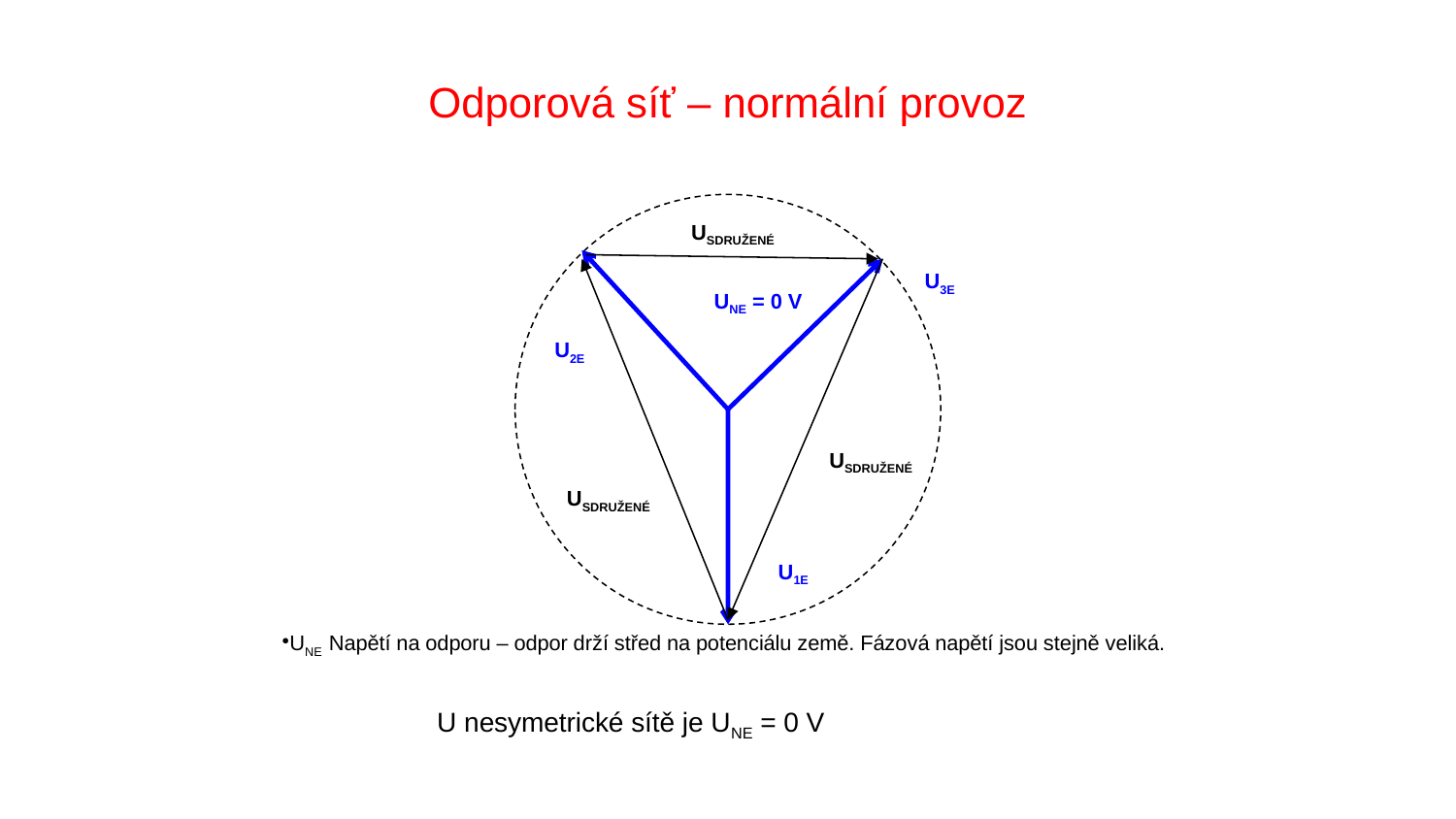

# Odporová síť – normální provoz

USDRUŽENÉ

U3E
UNE = 0 V
U2E

USDRUŽENÉ

USDRUŽENÉ
U1E
UNE  Napětí na odporu – odpor drží střed na potenciálu země. Fázová napětí jsou stejně veliká.

U nesymetrické sítě je UNE = 0 V